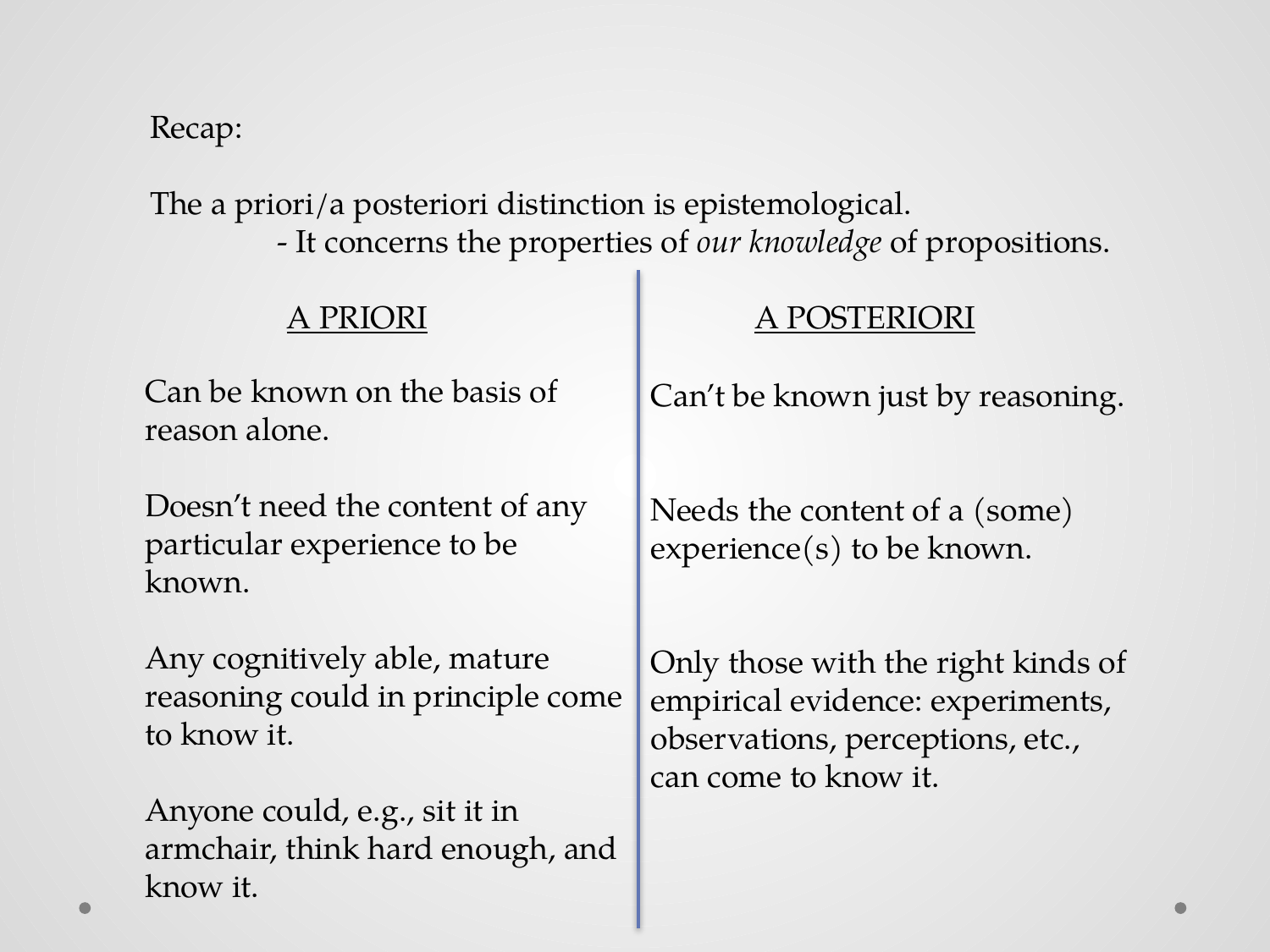

Recap:

The a priori/a posteriori distinction is epistemological.
	- It concerns the properties of our knowledge of propositions.

                 A PRIORI	     	            A POSTERIORI

Can be known on the basis of reason alone.

Doesn’t need the content of any particular experience to be known.

Any cognitively able, mature reasoning could in principle come to know it.

Anyone could, e.g., sit it in armchair, think hard enough, and know it.
Can’t be known just by reasoning.

Needs the content of a (some) experience(s) to be known.

Only those with the right kinds of empirical evidence: experiments, observations, perceptions, etc., can come to know it.